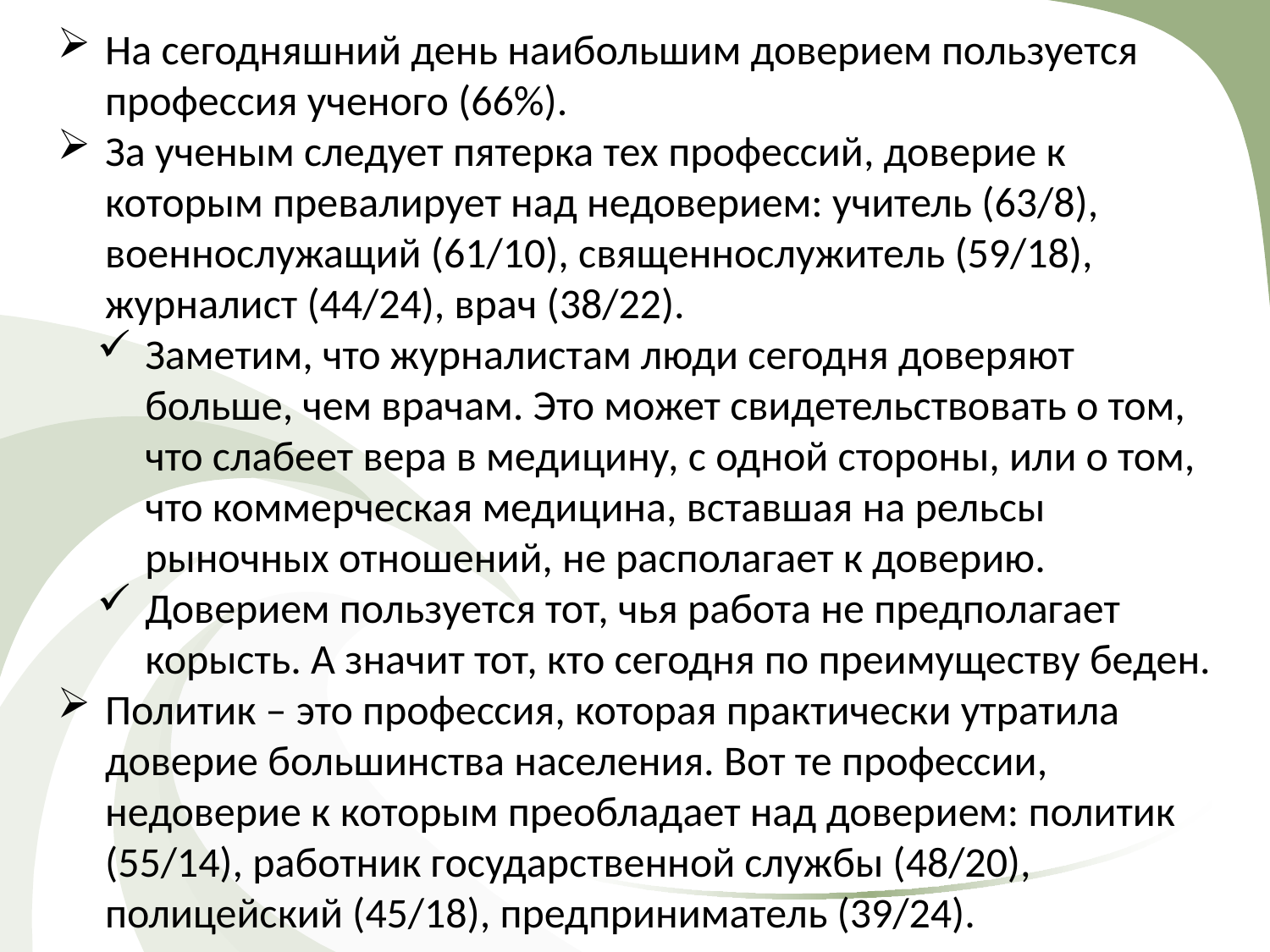

На сегодняшний день наибольшим доверием пользуется профессия ученого (66%).
За ученым следует пятерка тех профессий, доверие к которым превалирует над недоверием: учитель (63/8), военнослужащий (61/10), священнослужитель (59/18), журналист (44/24), врач (38/22).
Заметим, что журналистам люди сегодня доверяют больше, чем врачам. Это может свидетельствовать о том, что слабеет вера в медицину, с одной стороны, или о том, что коммерческая медицина, вставшая на рельсы рыночных отношений, не располагает к доверию.
Доверием пользуется тот, чья работа не предполагает корысть. А значит тот, кто сегодня по преимуществу беден.
Политик – это профессия, которая практически утратила доверие большинства населения. Вот те профессии, недоверие к которым преобладает над доверием: политик (55/14), работник государственной службы (48/20), полицейский (45/18), предприниматель (39/24).